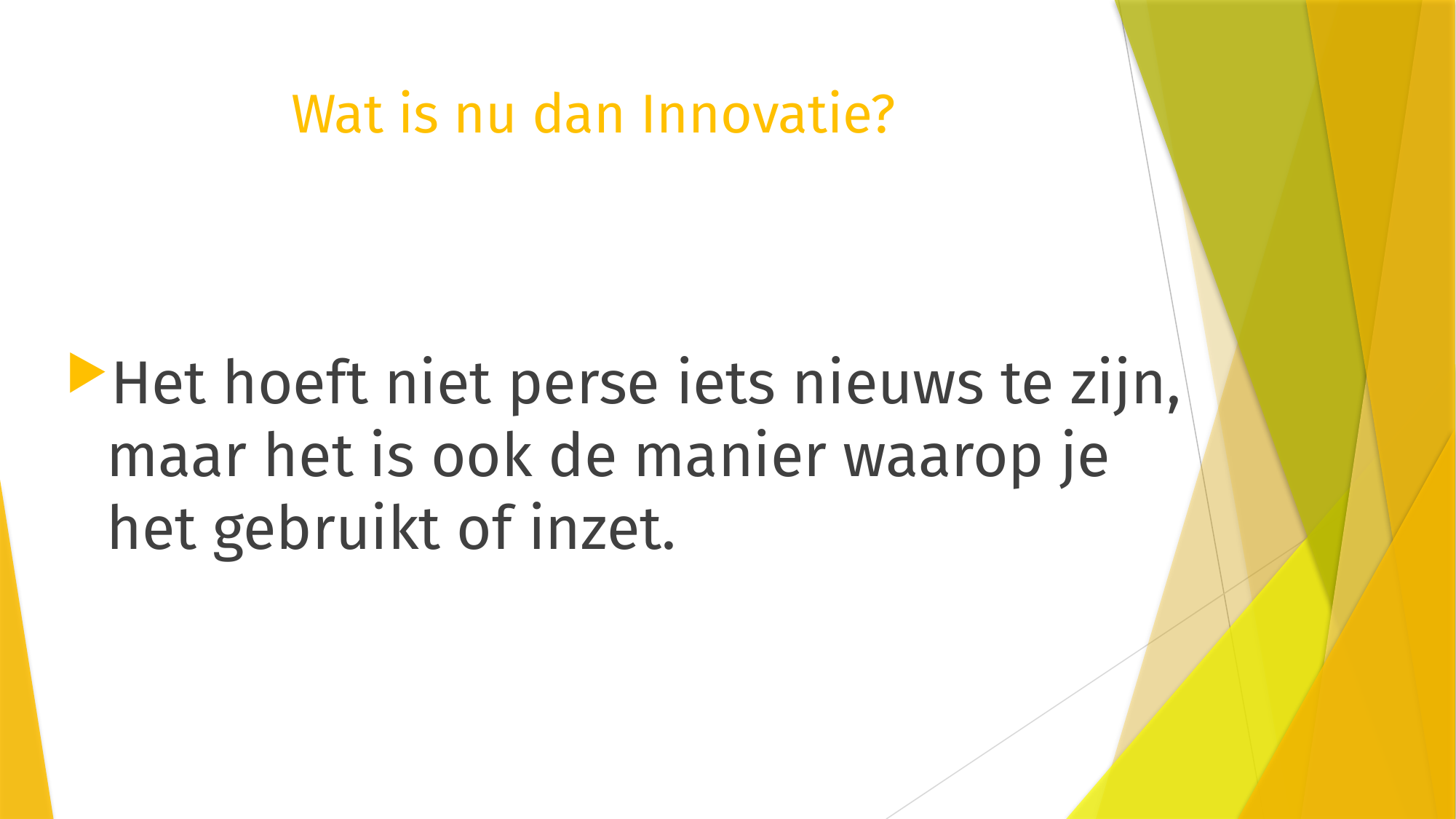

# Wat is nu dan Innovatie?

Het hoeft niet perse iets nieuws te zijn, maar het is ook de manier waarop je het gebruikt of inzet.